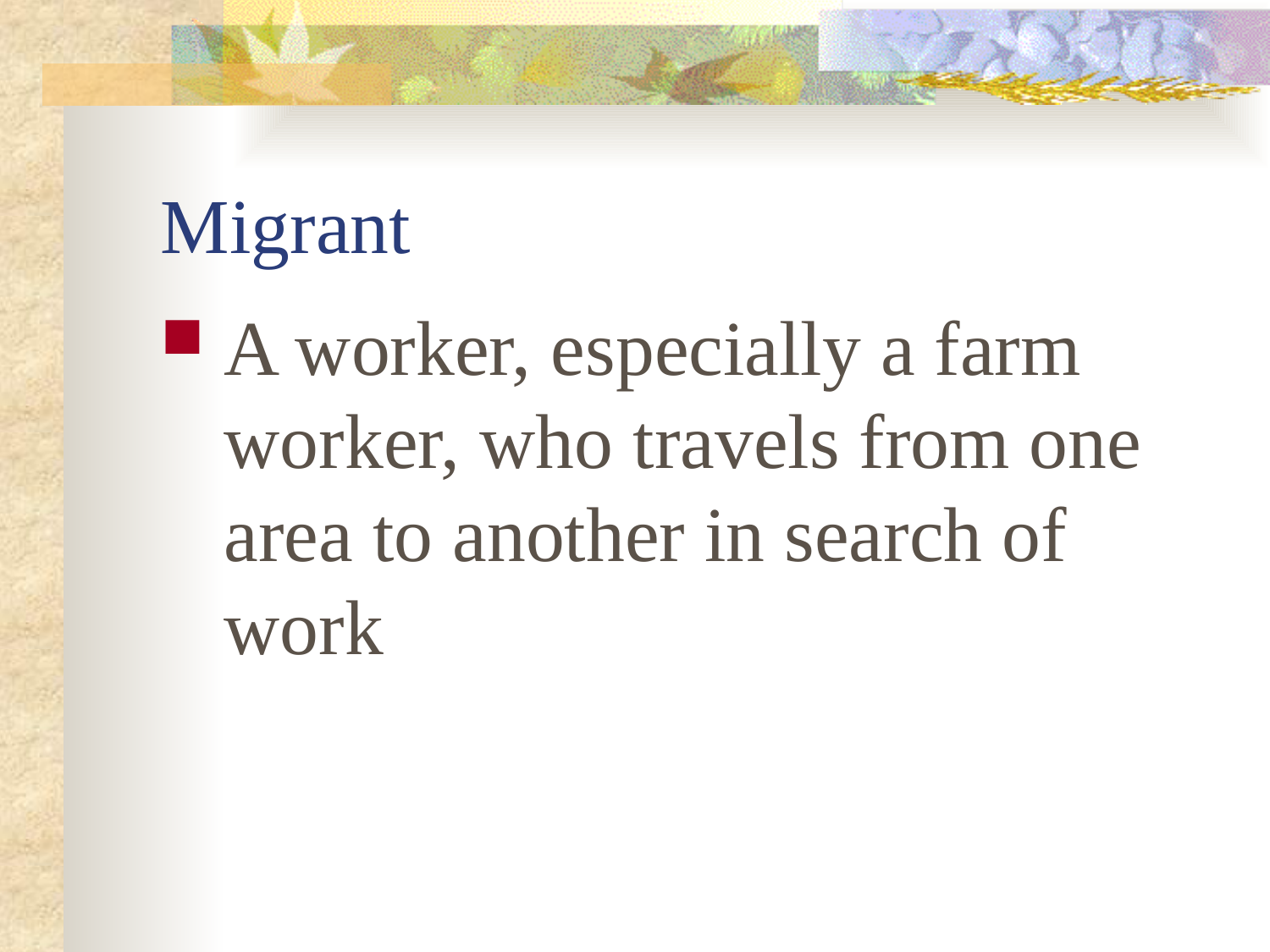

# Migrant
A worker, especially a farm worker, who travels from one area to another in search of work